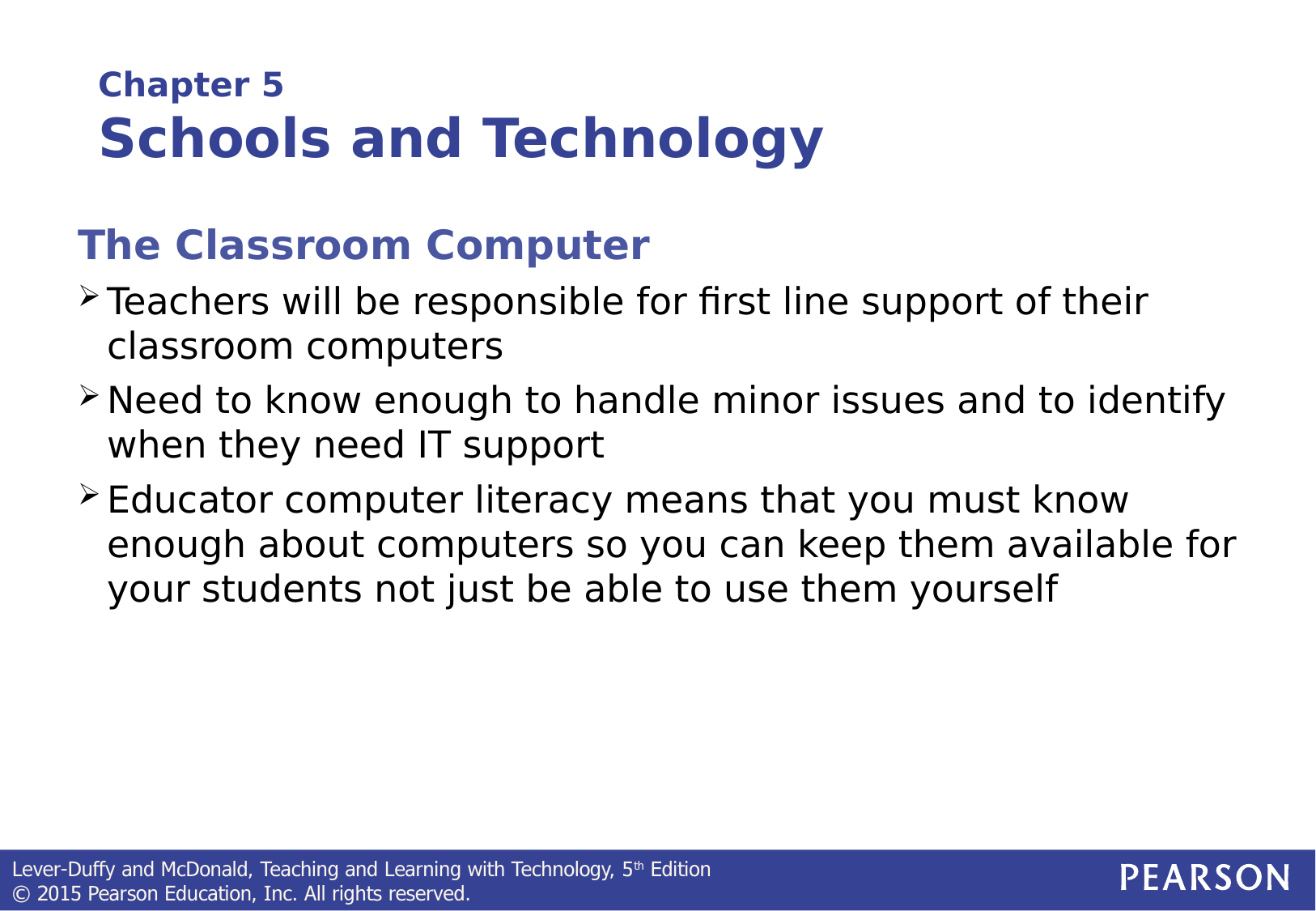

Chapter 5
Schools and Technology
The Classroom Computer
Teachers will be responsible for first line support of their classroom computers
Need to know enough to handle minor issues and to identify when they need IT support
Educator computer literacy means that you must know enough about computers so you can keep them available for your students not just be able to use them yourself